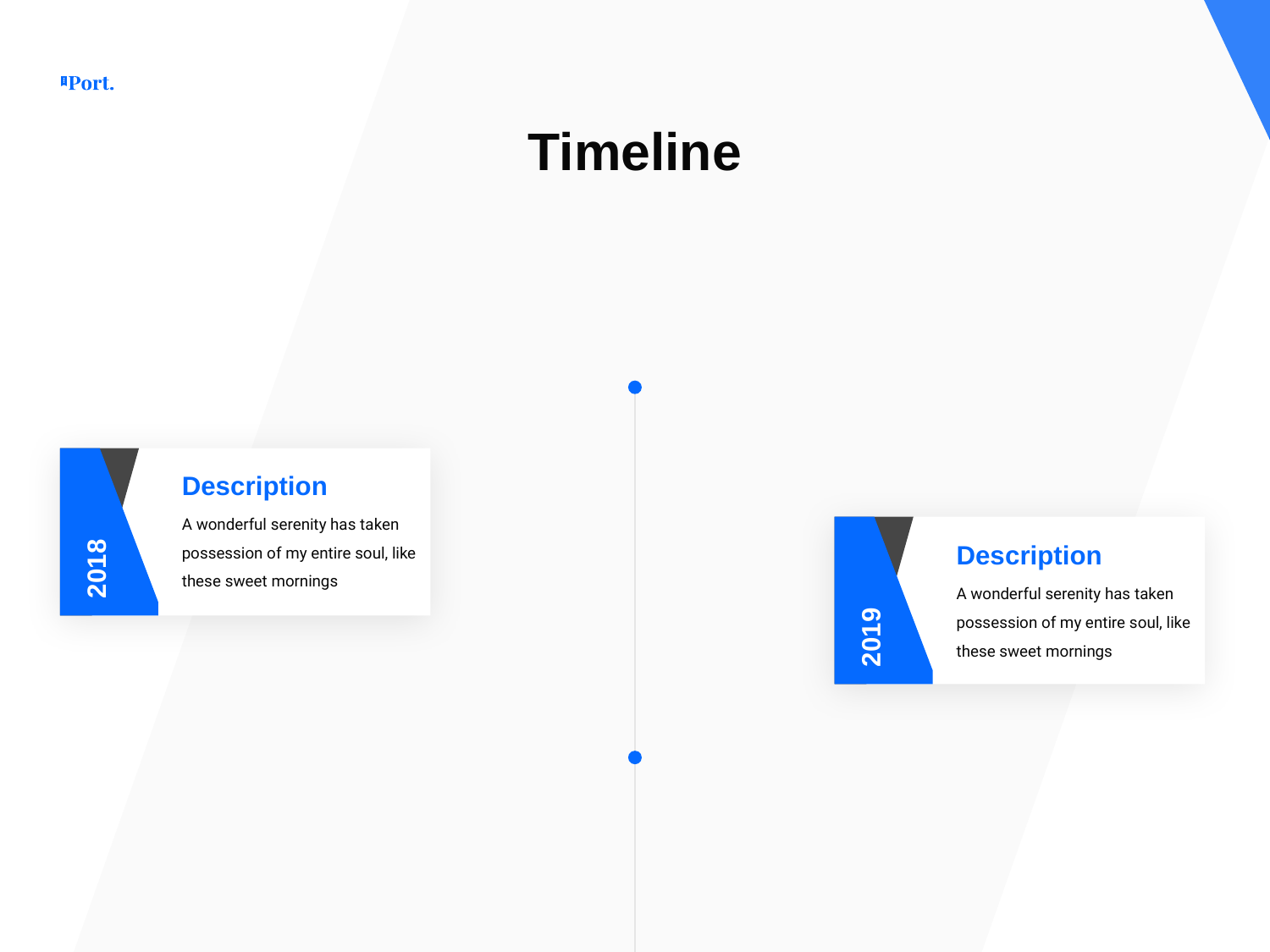

Timeline

Description
A wonderful serenity has taken possession of my entire soul, like these sweet mornings

Description
2018
A wonderful serenity has taken possession of my entire soul, like these sweet mornings
2019